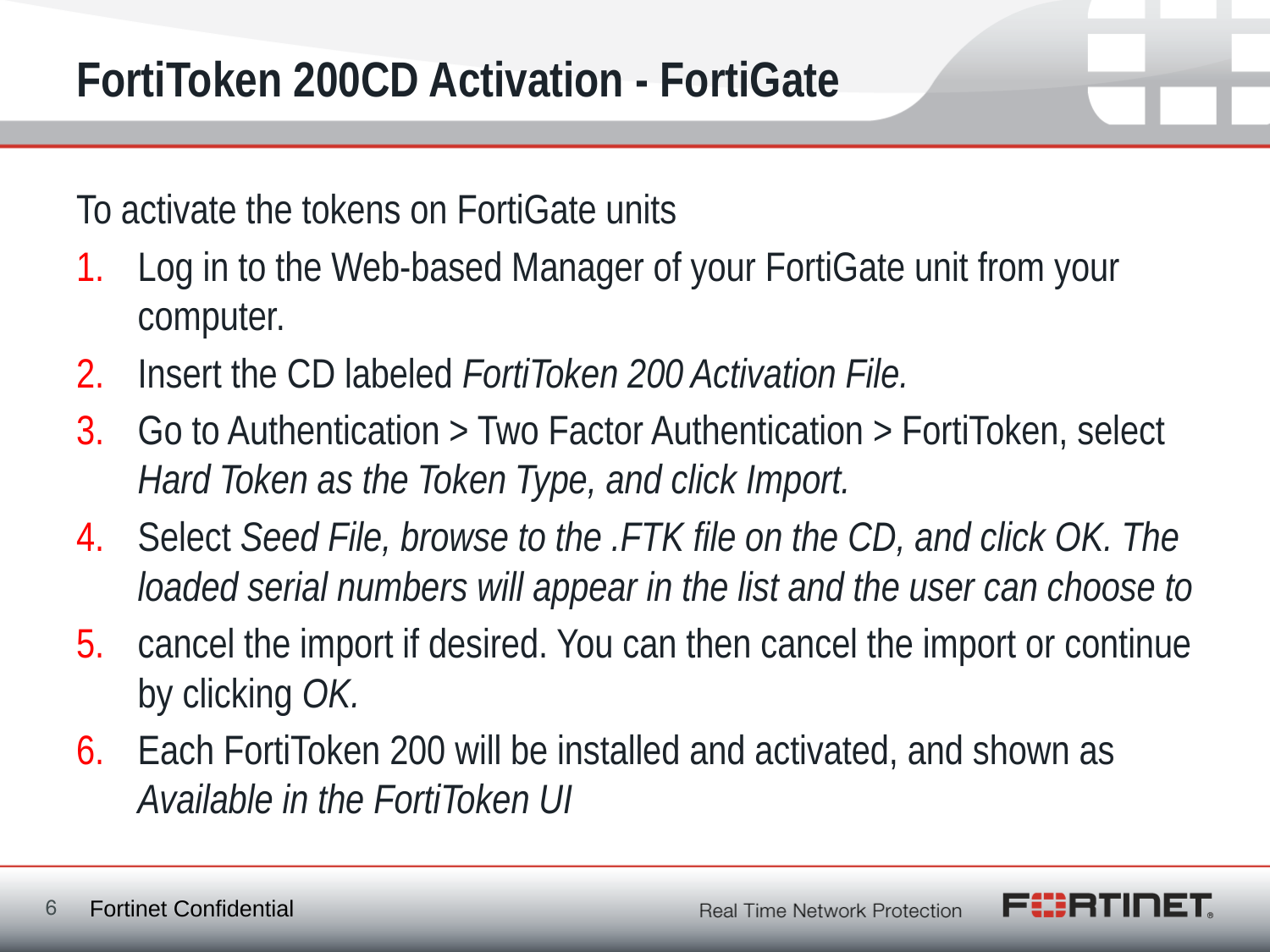

# FortiToken 200CD Activation - FortiGate
To activate the tokens on FortiGate units
Log in to the Web-based Manager of your FortiGate unit from your computer.
Insert the CD labeled FortiToken 200 Activation File.
Go to Authentication > Two Factor Authentication > FortiToken, select Hard Token as the Token Type, and click Import.
Select Seed File, browse to the .FTK file on the CD, and click OK. The loaded serial numbers will appear in the list and the user can choose to
cancel the import if desired. You can then cancel the import or continue by clicking OK.
Each FortiToken 200 will be installed and activated, and shown as Available in the FortiToken UI

6